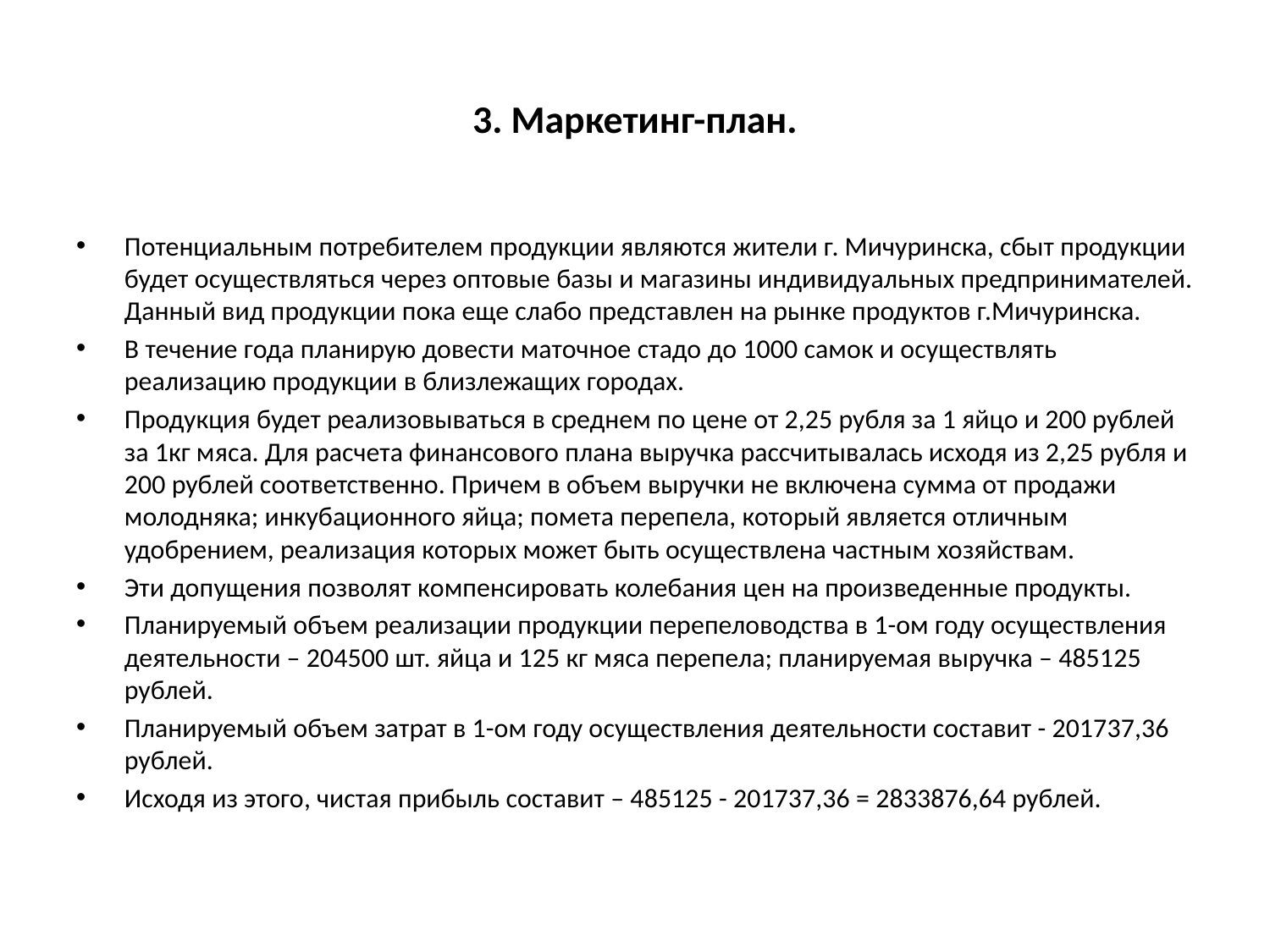

# 3. Маркетинг-план.
Потенциальным потребителем продукции являются жители г. Мичуринска, сбыт продукции будет осуществляться через оптовые базы и магазины индивидуальных предпринимателей. Данный вид продукции пока еще слабо представлен на рынке продуктов г.Мичуринска.
В течение года планирую довести маточное стадо до 1000 самок и осуществлять реализацию продукции в близлежащих городах.
Продукция будет реализовываться в среднем по цене от 2,25 рубля за 1 яйцо и 200 рублей за 1кг мяса. Для расчета финансового плана выручка рассчитывалась исходя из 2,25 рубля и 200 рублей соответственно. Причем в объем выручки не включена сумма от продажи молодняка; инкубационного яйца; помета перепела, который является отличным удобрением, реализация которых может быть осуществлена частным хозяйствам.
Эти допущения позволят компенсировать колебания цен на произведенные продукты.
Планируемый объем реализации продукции перепеловодства в 1-ом году осуществления деятельности – 204500 шт. яйца и 125 кг мяса перепела; планируемая выручка – 485125 рублей.
Планируемый объем затрат в 1-ом году осуществления деятельности составит - 201737,36 рублей.
Исходя из этого, чистая прибыль составит – 485125 - 201737,36 = 2833876,64 рублей.